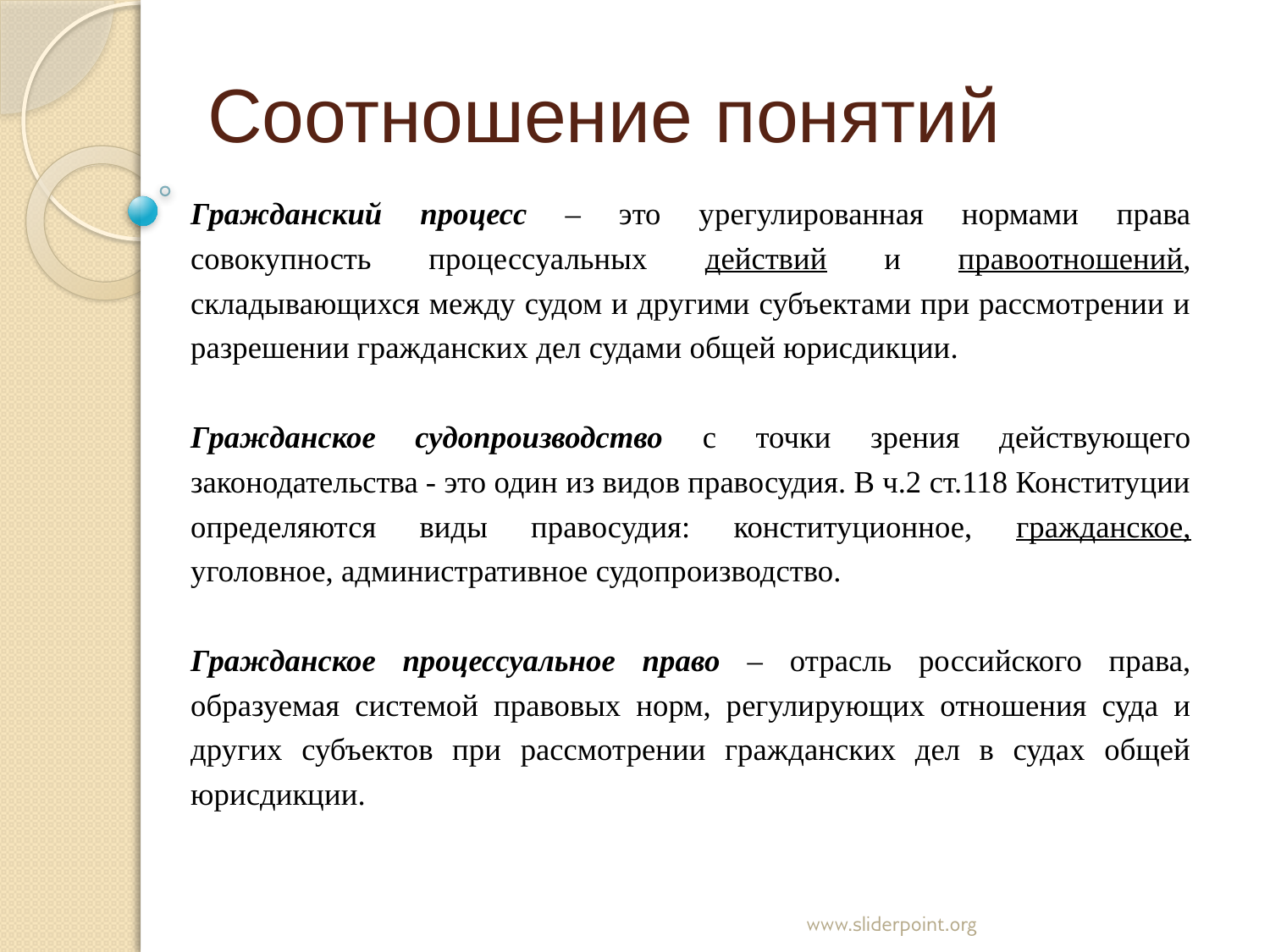

# Соотношение понятий
Гражданский процесс – это урегулированная нормами права совокупность процессуальных действий и правоотношений, складывающихся между судом и другими субъектами при рассмотрении и разрешении гражданских дел судами общей юрисдикции.

Гражданское судопроизводство с точки зрения действующего законодательства - это один из видов правосудия. В ч.2 ст.118 Конституции определяются виды правосудия: конституционное, гражданское, уголовное, административное судопроизводство.

Гражданское процессуальное право – отрасль российского права, образуемая системой правовых норм, регулирующих отношения суда и других субъектов при рассмотрении гражданских дел в судах общей юрисдикции.

www.sliderpoint.org